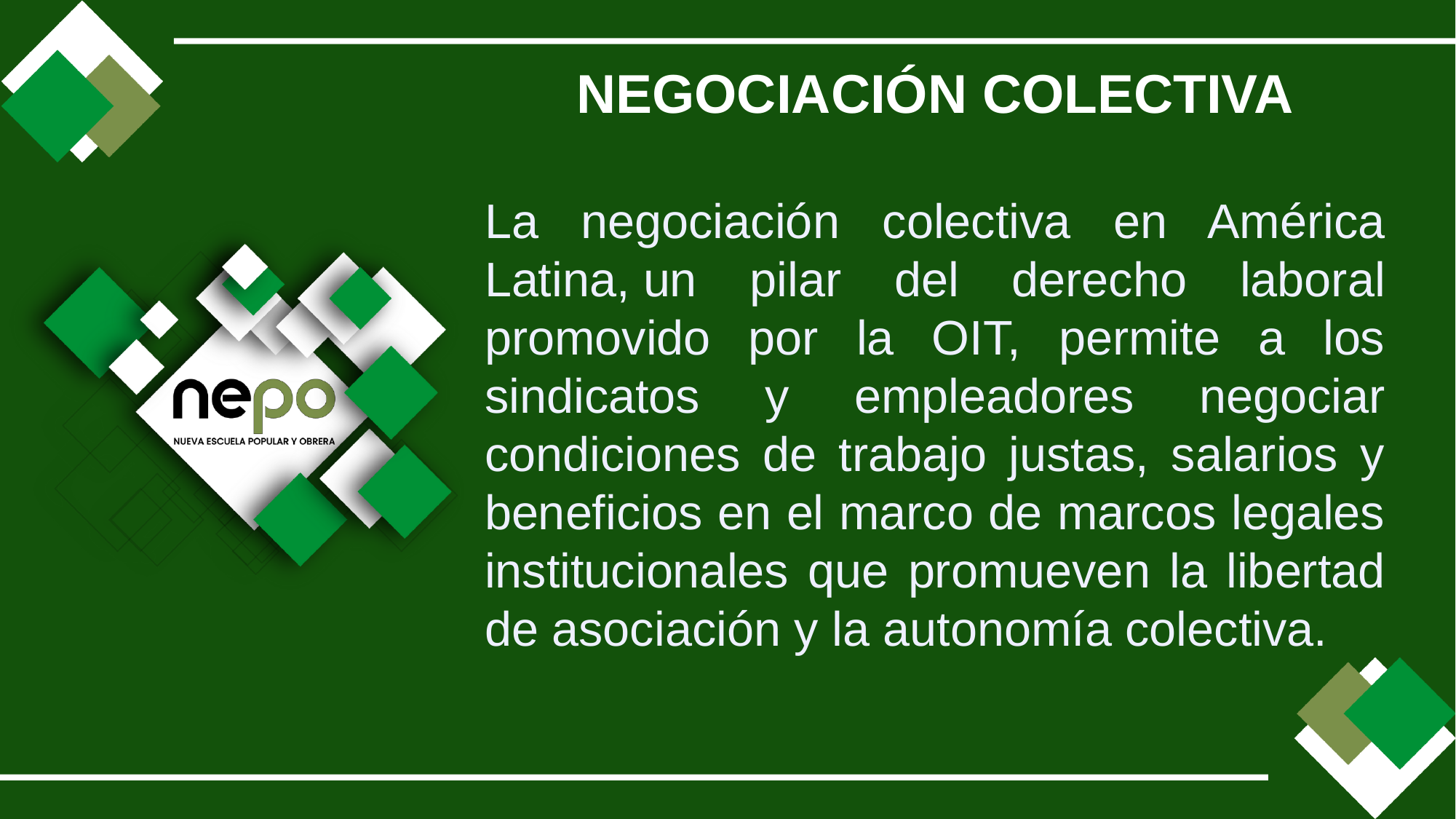

NEGOCIACIÓN COLECTIVA
 
La negociación colectiva en América Latina, un pilar del derecho laboral promovido por la OIT, permite a los sindicatos y empleadores negociar condiciones de trabajo justas, salarios y beneficios en el marco de marcos legales institucionales que promueven la libertad de asociación y la autonomía colectiva.